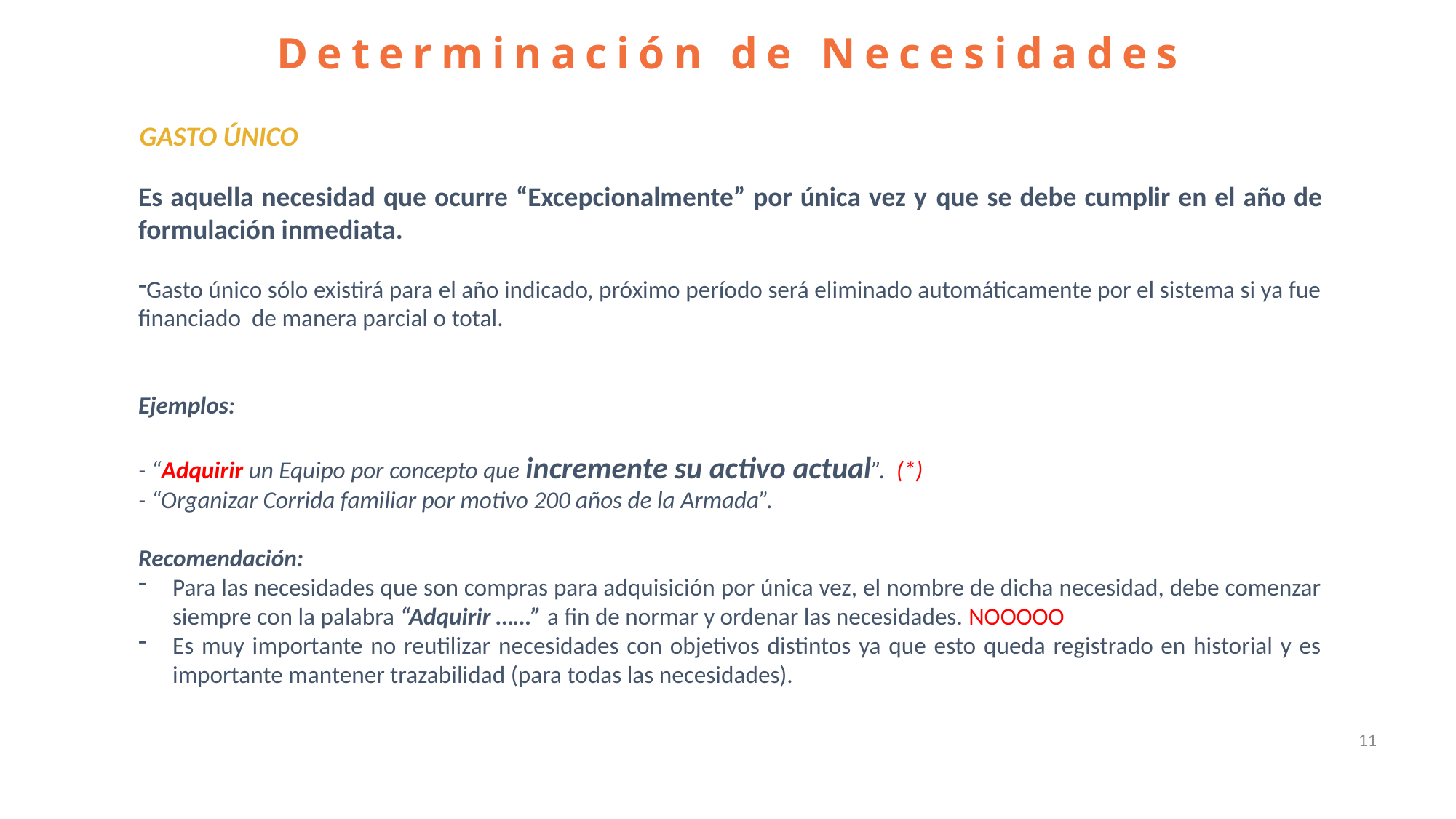

Determinación de Necesidades
GASTO ÚNICO

Es aquella necesidad que ocurre “Excepcionalmente” por única vez y que se debe cumplir en el año de formulación inmediata.

Gasto único sólo existirá para el año indicado, próximo período será eliminado automáticamente por el sistema si ya fue financiado  de manera parcial o total.

Ejemplos:

- “Adquirir un Equipo por concepto que incremente su activo actual”.  (*)
- “Organizar Corrida familiar por motivo 200 años de la Armada”.

Recomendación:
Para las necesidades que son compras para adquisición por única vez, el nombre de dicha necesidad, debe comenzar siempre con la palabra “Adquirir ……” a fin de normar y ordenar las necesidades. NOOOOO
Es muy importante no reutilizar necesidades con objetivos distintos ya que esto queda registrado en historial y es importante mantener trazabilidad (para todas las necesidades).

11